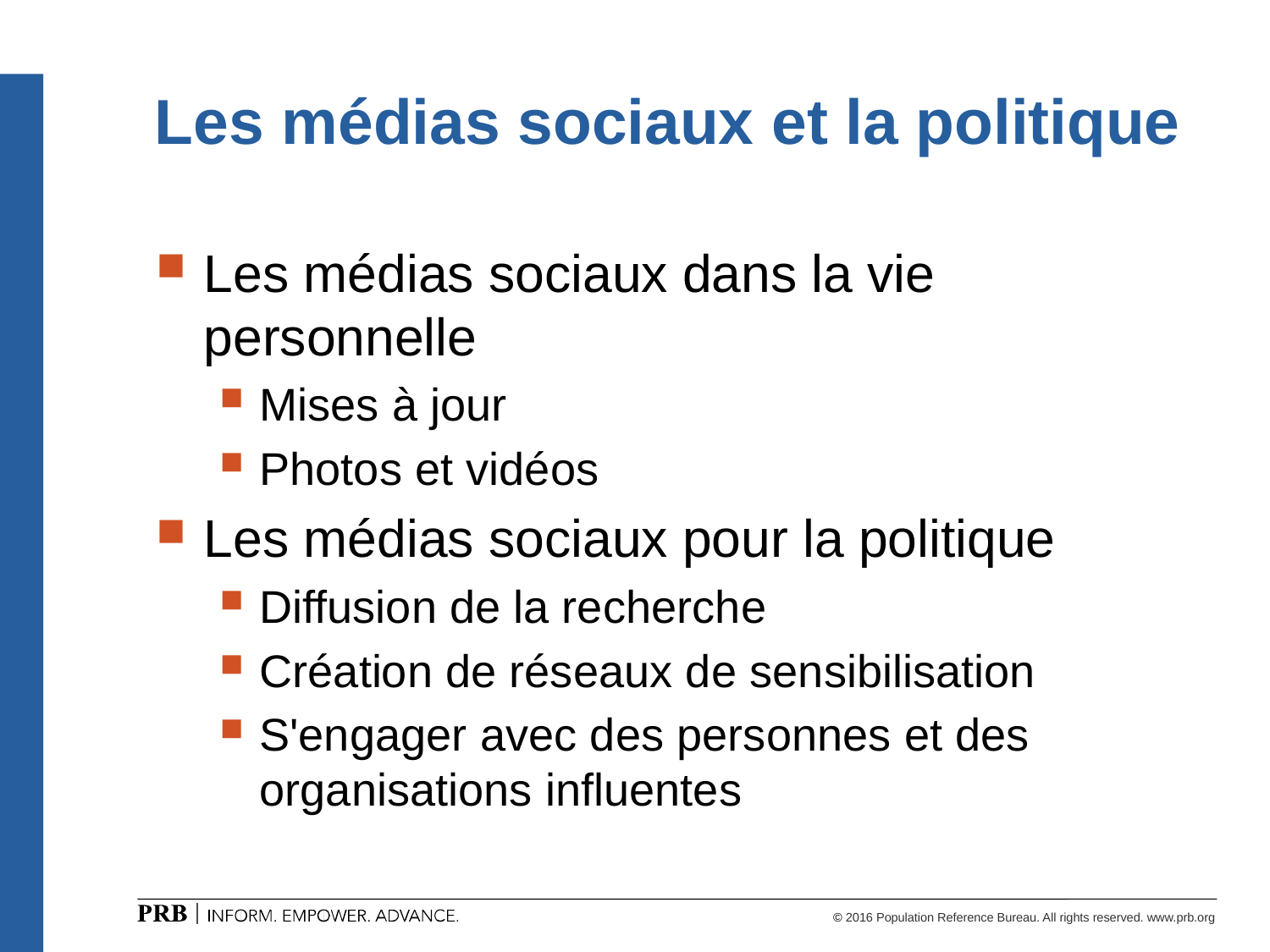

# Les médias sociaux et la politique
Les médias sociaux dans la vie personnelle
Mises à jour
Photos et vidéos
Les médias sociaux pour la politique
Diffusion de la recherche
Création de réseaux de sensibilisation
S'engager avec des personnes et des organisations influentes